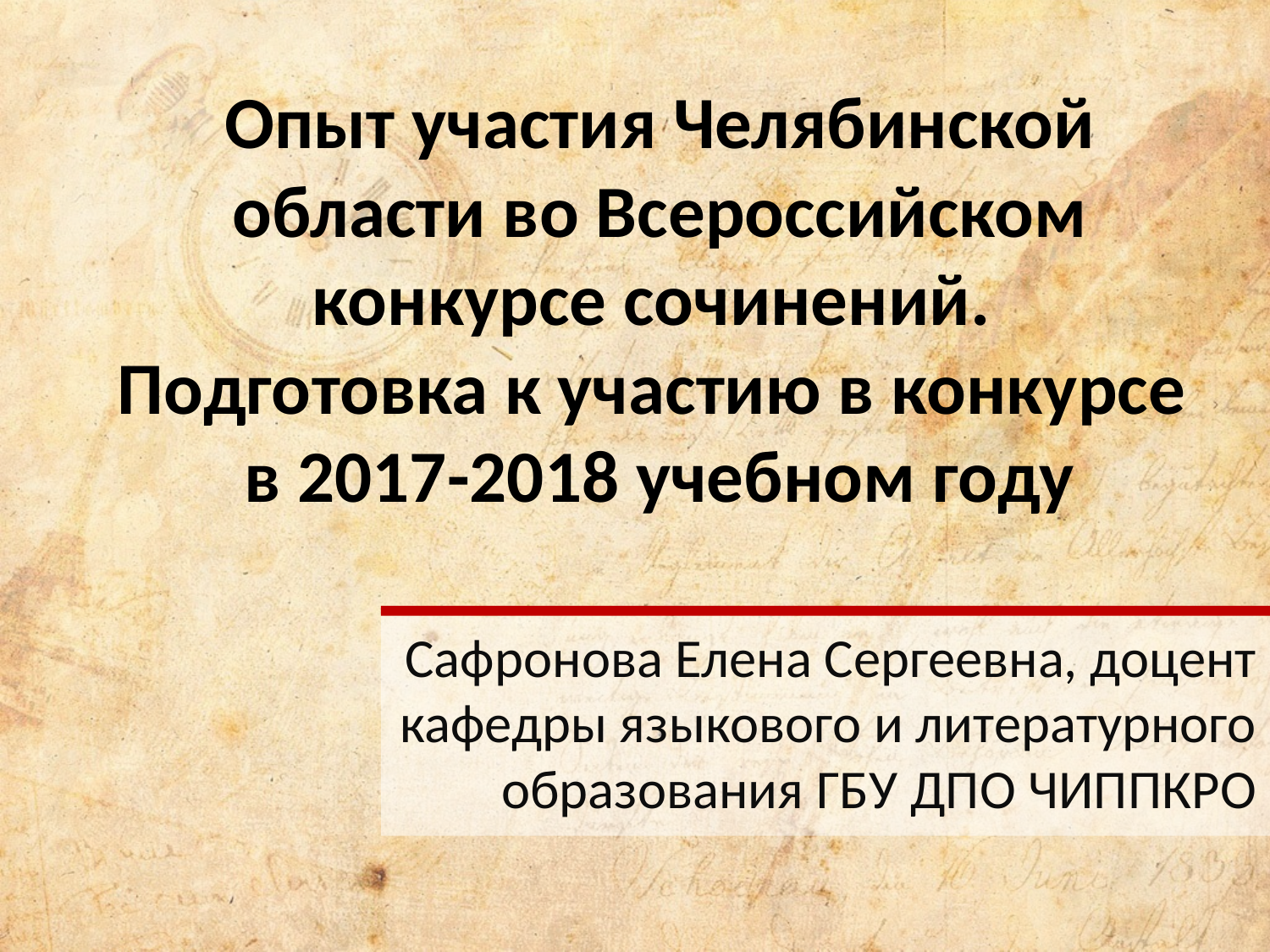

# Опыт участия Челябинской области во Всероссийском конкурсе сочинений. Подготовка к участию в конкурсе в 2017-2018 учебном году

Сафронова Елена Сергеевна, доцент кафедры языкового и литературного образования ГБУ ДПО ЧИППКРО